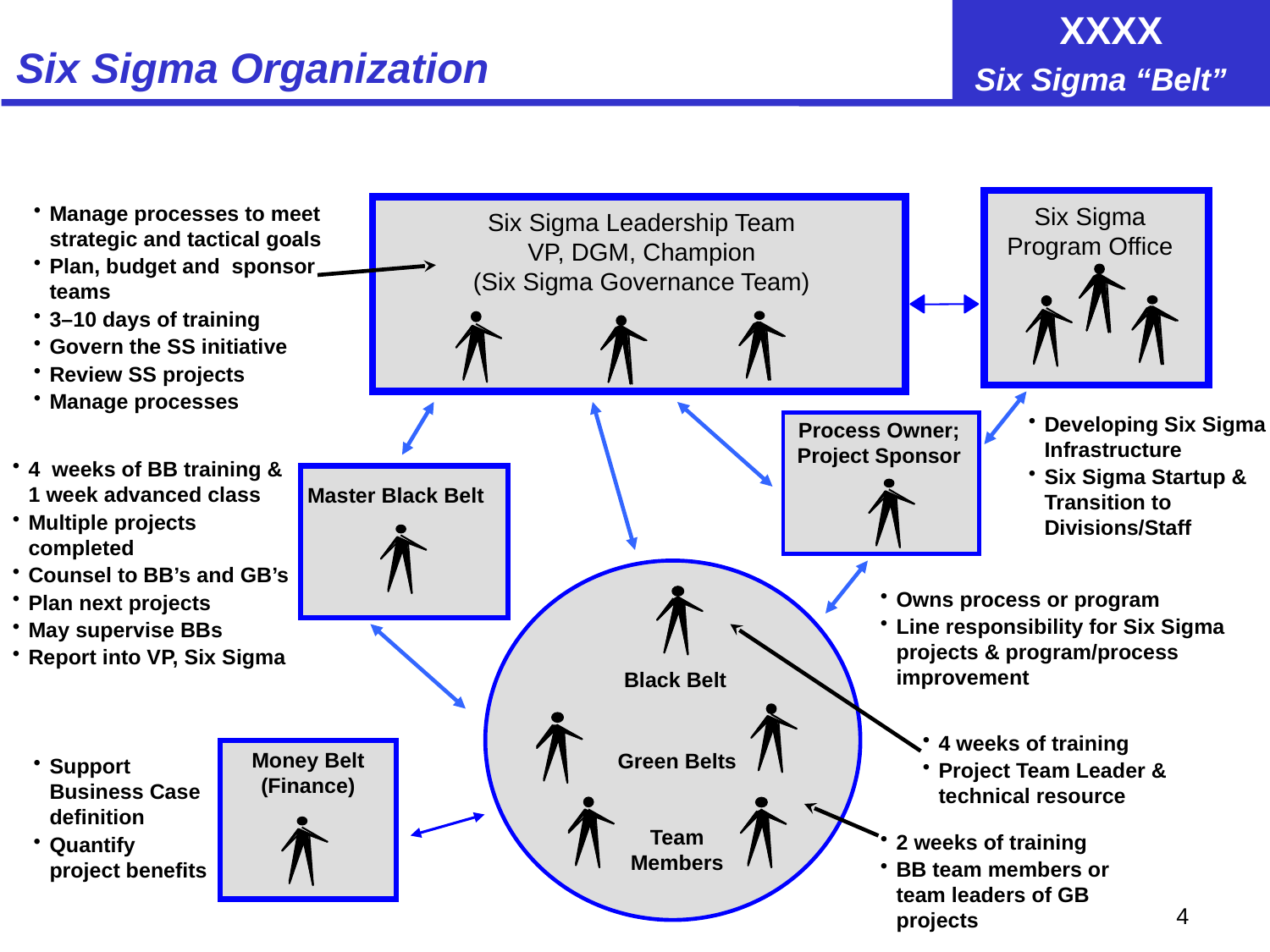

# Six Sigma Organization

Manage processes to meet strategic and tactical goals
Plan, budget and  sponsor teams
3–10 days of training
Govern the SS initiative
Review SS projects
Manage processes

Six Sigma Program Office
Six Sigma Leadership Team
VP, DGM, Champion
(Six Sigma Governance Team)

Developing Six Sigma Infrastructure
Six Sigma Startup & Transition to Divisions/Staff

Process Owner; Project Sponsor
4  weeks of BB training & 1 week advanced class
Multiple projects completed
Counsel to BB’s and GB’s
Plan next projects
May supervise BBs
Report into VP, Six Sigma

Master Black Belt

Owns process or program
Line responsibility for Six Sigma projects & program/process improvement

Black Belt

4 weeks of training
Project Team Leader & technical resource
Money Belt
(Finance)
Support Business Case definition
Quantify project benefits
Green Belts

Team Members

2 weeks of training
BB team members or team leaders of GB projects